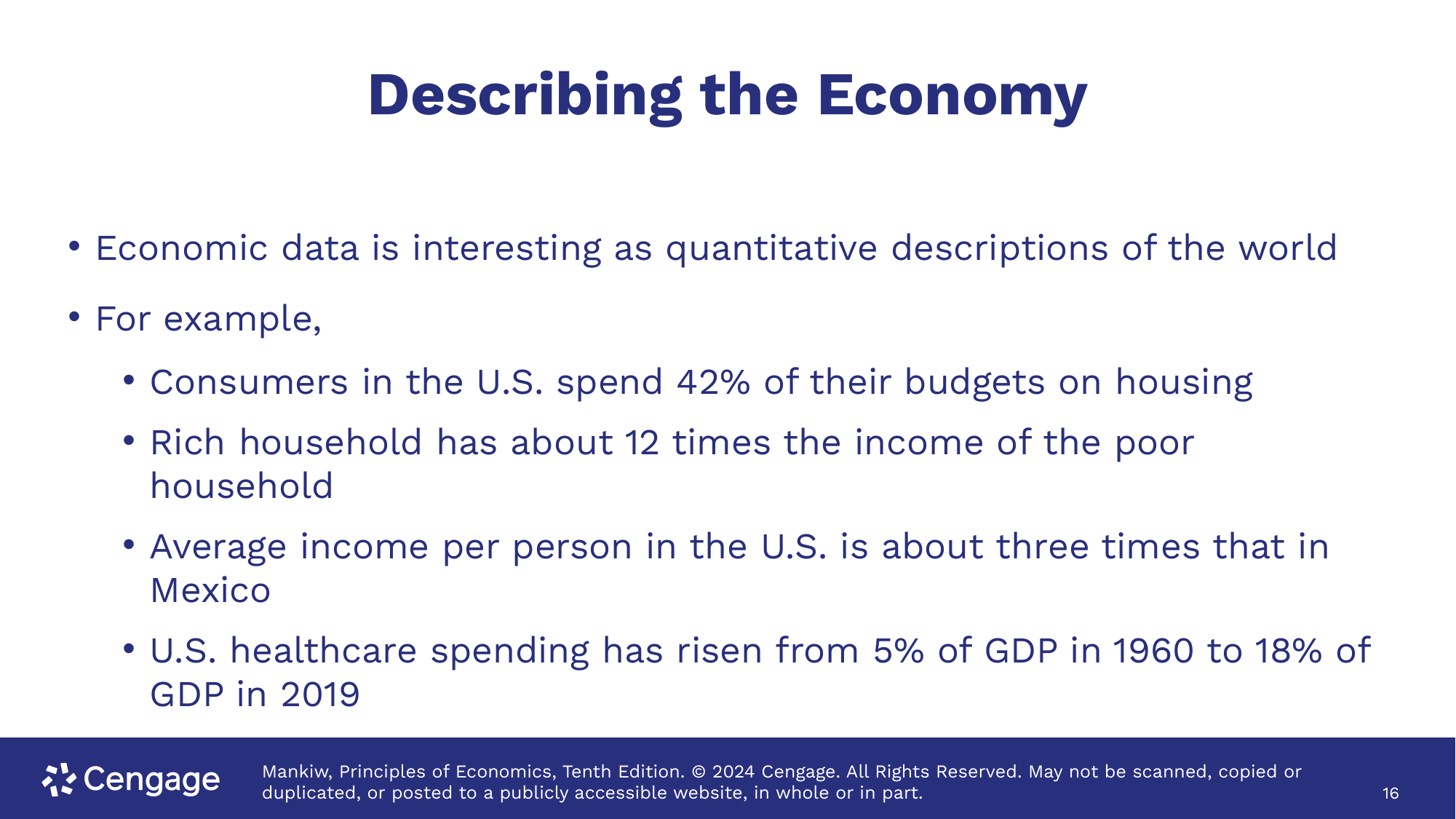

# Describing the Economy
Economic data is interesting as quantitative descriptions of the world
For example,
Consumers in the U.S. spend 42% of their budgets on housing
Rich household has about 12 times the income of the poor household
Average income per person in the U.S. is about three times that in Mexico
U.S. healthcare spending has risen from 5% of GDP in 1960 to 18% of GDP in 2019